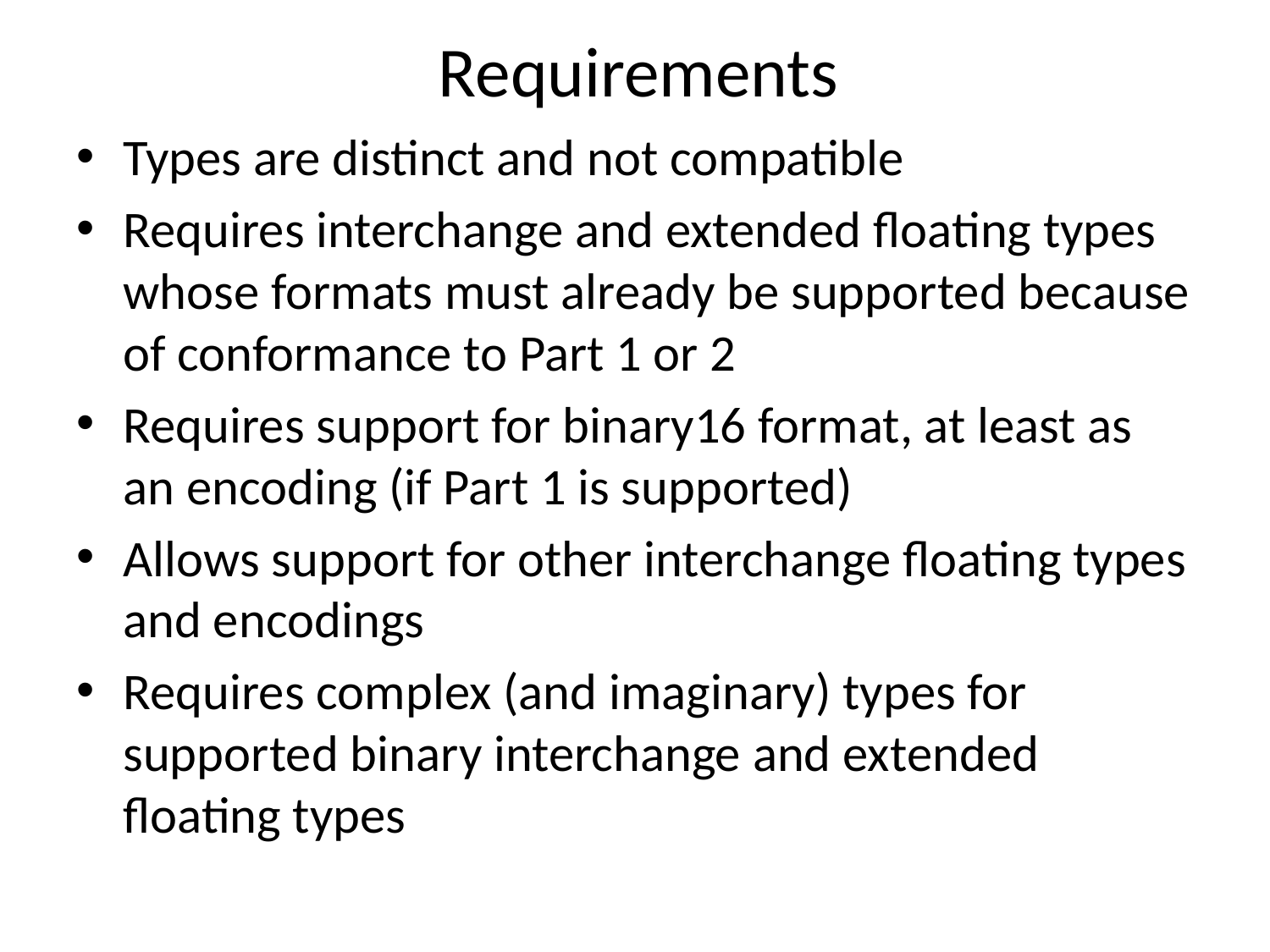

Requirements
Types are distinct and not compatible
Requires interchange and extended floating types whose formats must already be supported because of conformance to Part 1 or 2
Requires support for binary16 format, at least as an encoding (if Part 1 is supported)
Allows support for other interchange floating types and encodings
Requires complex (and imaginary) types for supported binary interchange and extended floating types